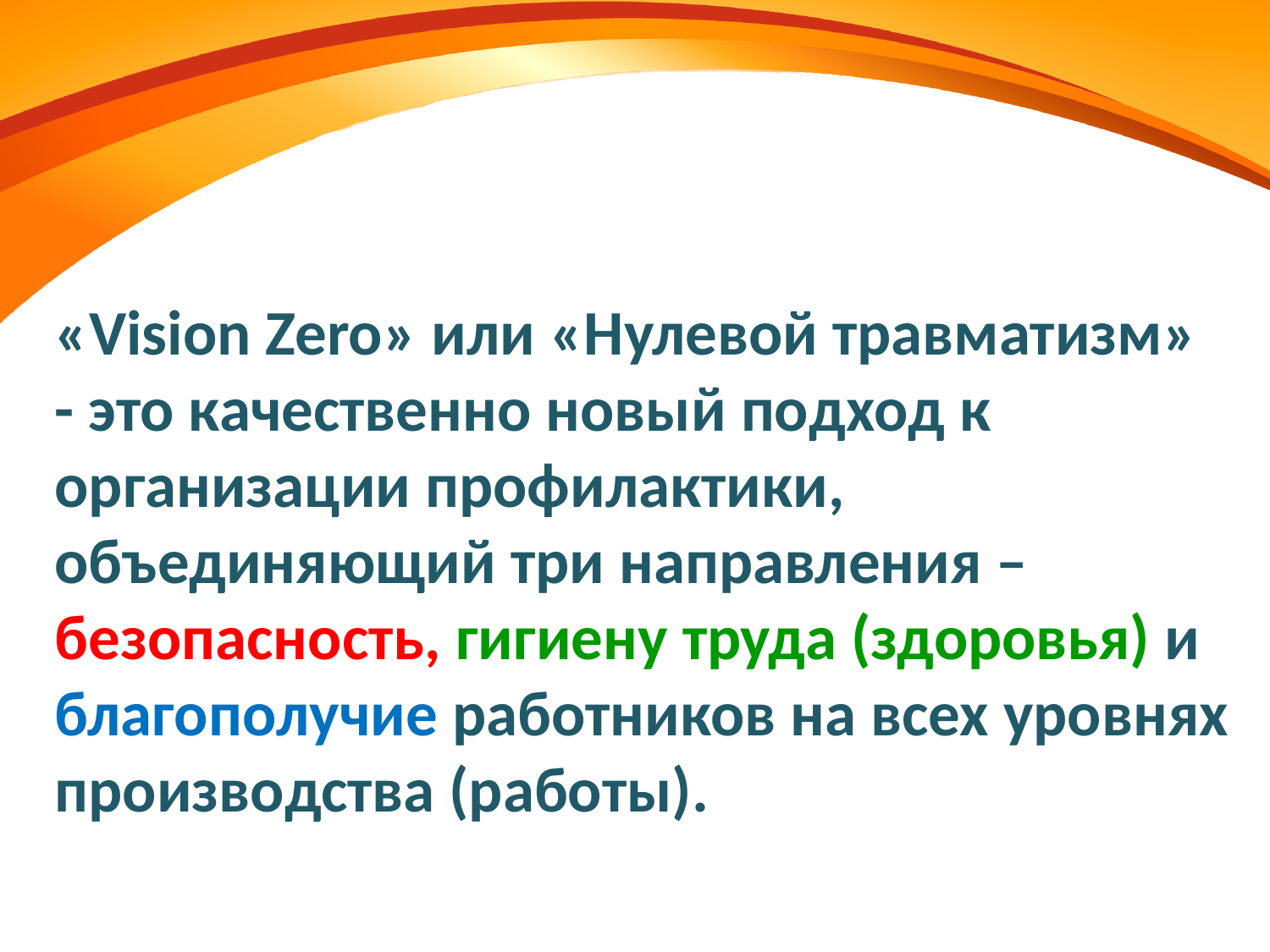

«Vision Zero» или «Нулевой травматизм»
- это качественно новый подход к организации профилактики, объединяющий три направления – безопасность, гигиену труда (здоровья) и благополучие работников на всех уровнях производства (работы).